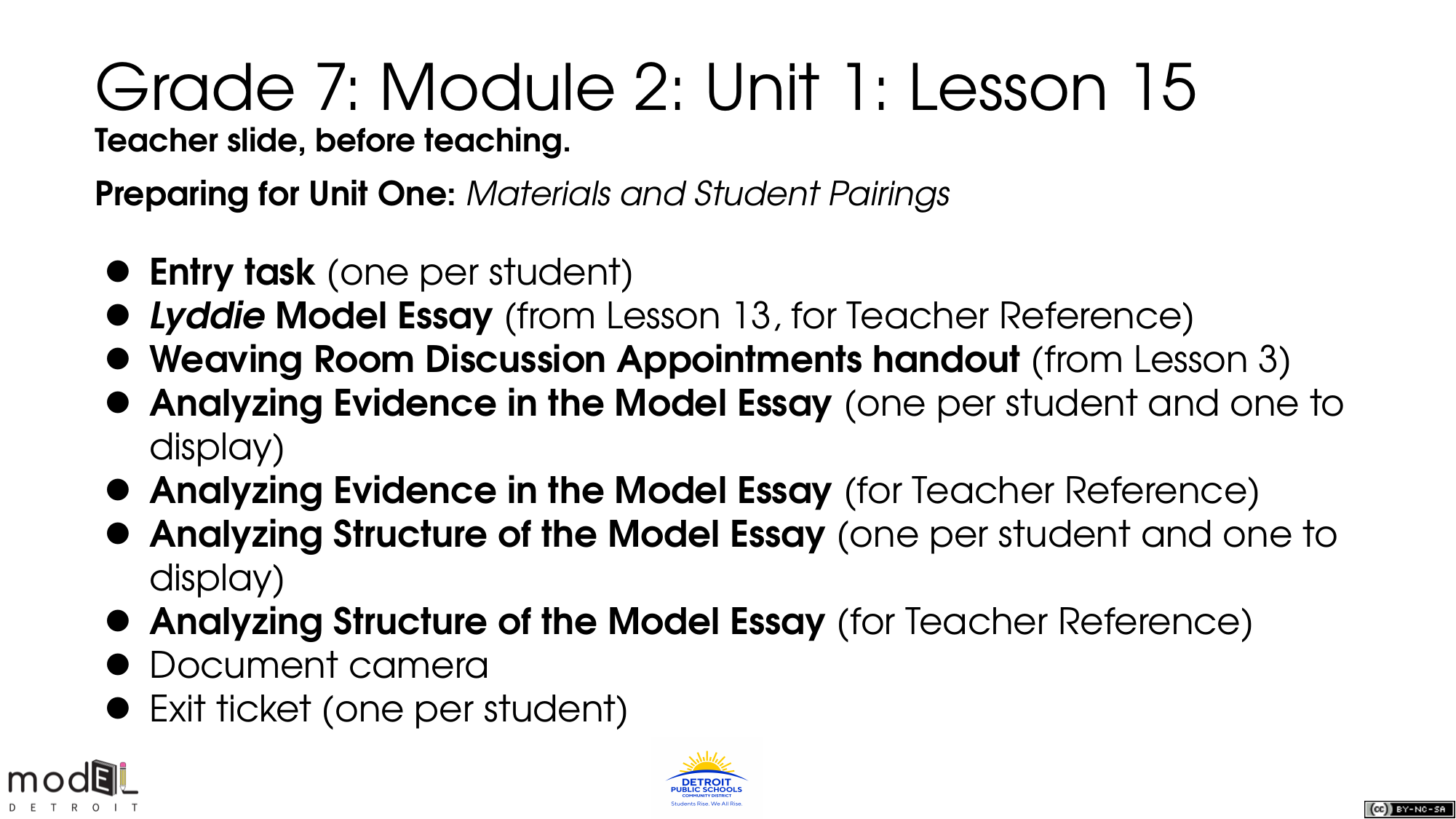

Grade 7: Module 2: Unit 1: Lesson 15
Teacher slide, before teaching.
Preparing for Unit One: Materials and Student Pairings

Entry task (one per student)
Lyddie Model Essay (from Lesson 13, for Teacher Reference)
Weaving Room Discussion Appointments handout (from Lesson 3)
Analyzing Evidence in the Model Essay (one per student and one to display)
Analyzing Evidence in the Model Essay (for Teacher Reference)
Analyzing Structure of the Model Essay (one per student and one to display)
Analyzing Structure of the Model Essay (for Teacher Reference)
Document camera
Exit ticket (one per student)